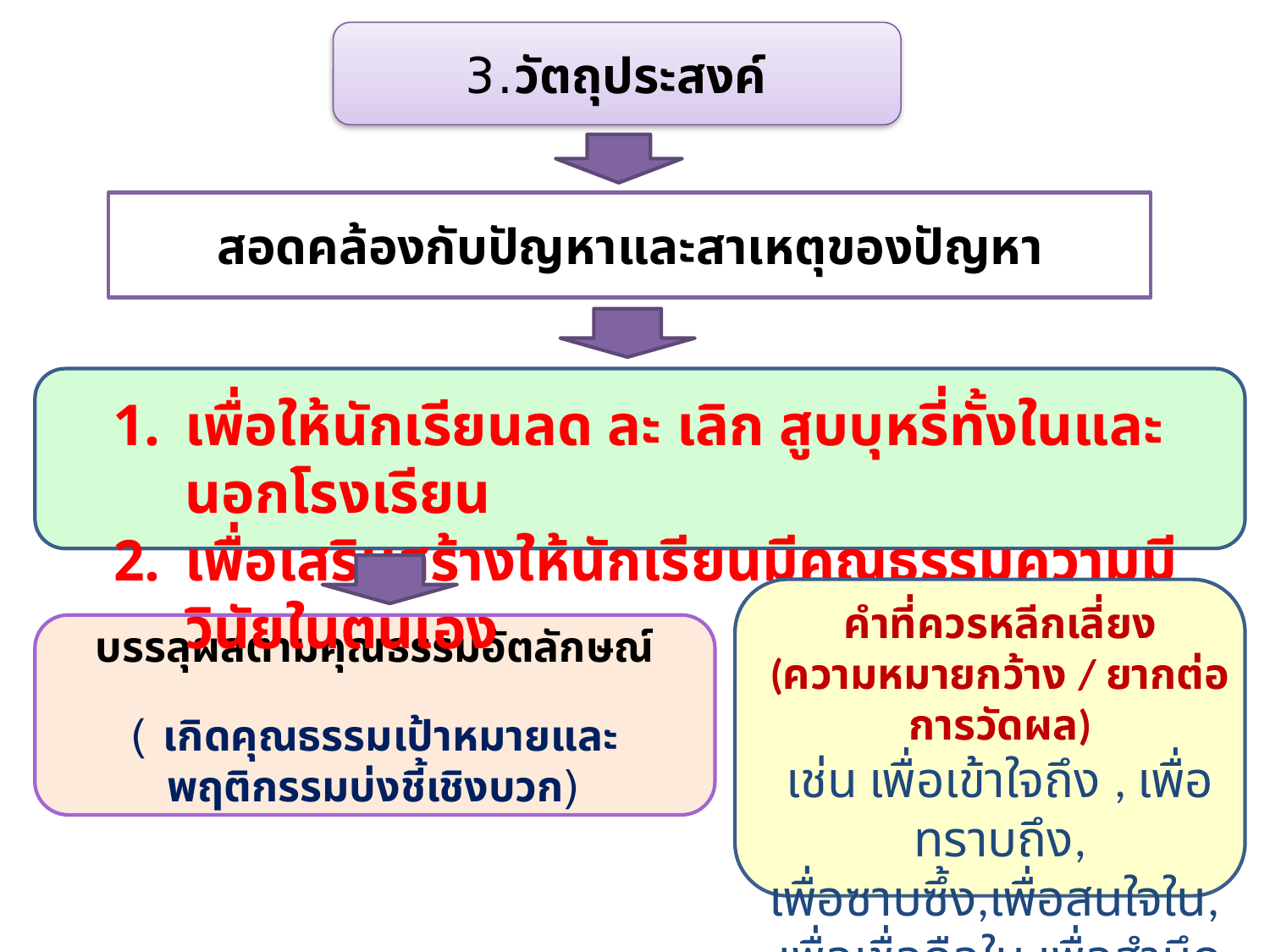

3.วัตถุประสงค์

สอดคล้องกับปัญหาและสาเหตุของปัญหา

เพื่อให้นักเรียนลด ละ เลิก สูบบุหรี่ทั้งในและนอกโรงเรียน
เพื่อเสริมสร้างให้นักเรียนมีคุณธรรมความมีวินัยในตนเอง

คำที่ควรหลีกเลี่ยง
(ความหมายกว้าง / ยากต่อการวัดผล)
เช่น เพื่อเข้าใจถึง , เพื่อทราบถึง,
เพื่อซาบซึ้ง,เพื่อสนใจใน,
เพื่อเชื่อถือใน,เพื่อสำนึกใน
บรรลุผลตามคุณธรรมอัตลักษณ์
( เกิดคุณธรรมเป้าหมายและ
พฤติกรรมบ่งชี้เชิงบวก)